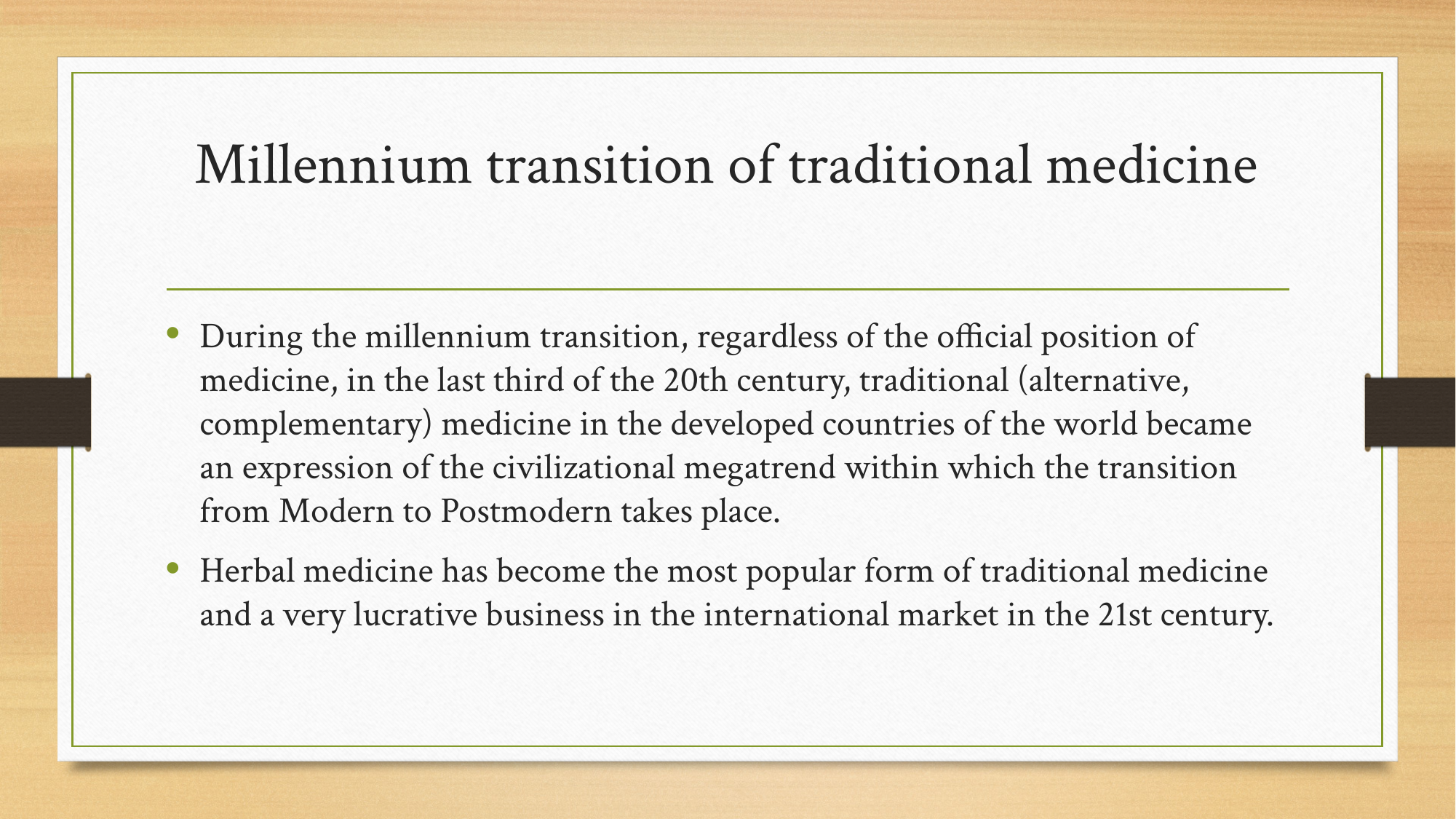

# Millennium transition of traditional medicine
During the millennium transition, regardless of the official position of medicine, in the last third of the 20th century, traditional (alternative, complementary) medicine in the developed countries of the world became an expression of the civilizational megatrend within which the transition from Modern to Postmodern takes place.
Herbal medicine has become the most popular form of traditional medicine and a very lucrative business in the international market in the 21st century.